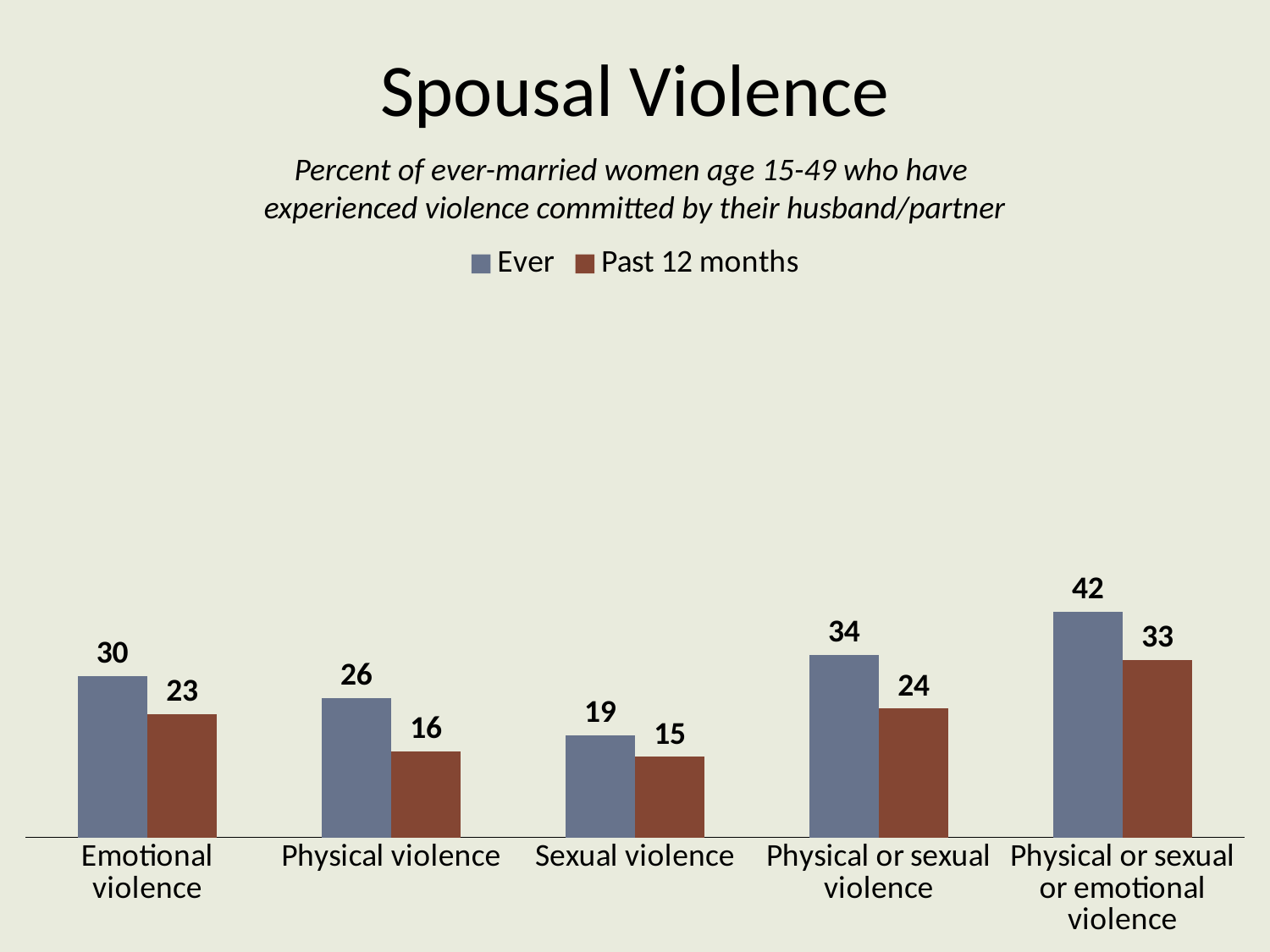

# Spousal Violence
Percent of ever-married women age 15-49 who have
experienced violence committed by their husband/partner

### Chart

| Category | Ever | Past 12 months |
|---|---|---|
| Emotional violence | 30.0 | 23.0 |
| Physical violence | 26.0 | 16.0 |
| Sexual violence | 19.0 | 15.0 |
| Physical or sexual violence | 34.0 | 24.0 |
| Physical or sexual or emotional violence | 42.0 | 33.0 |